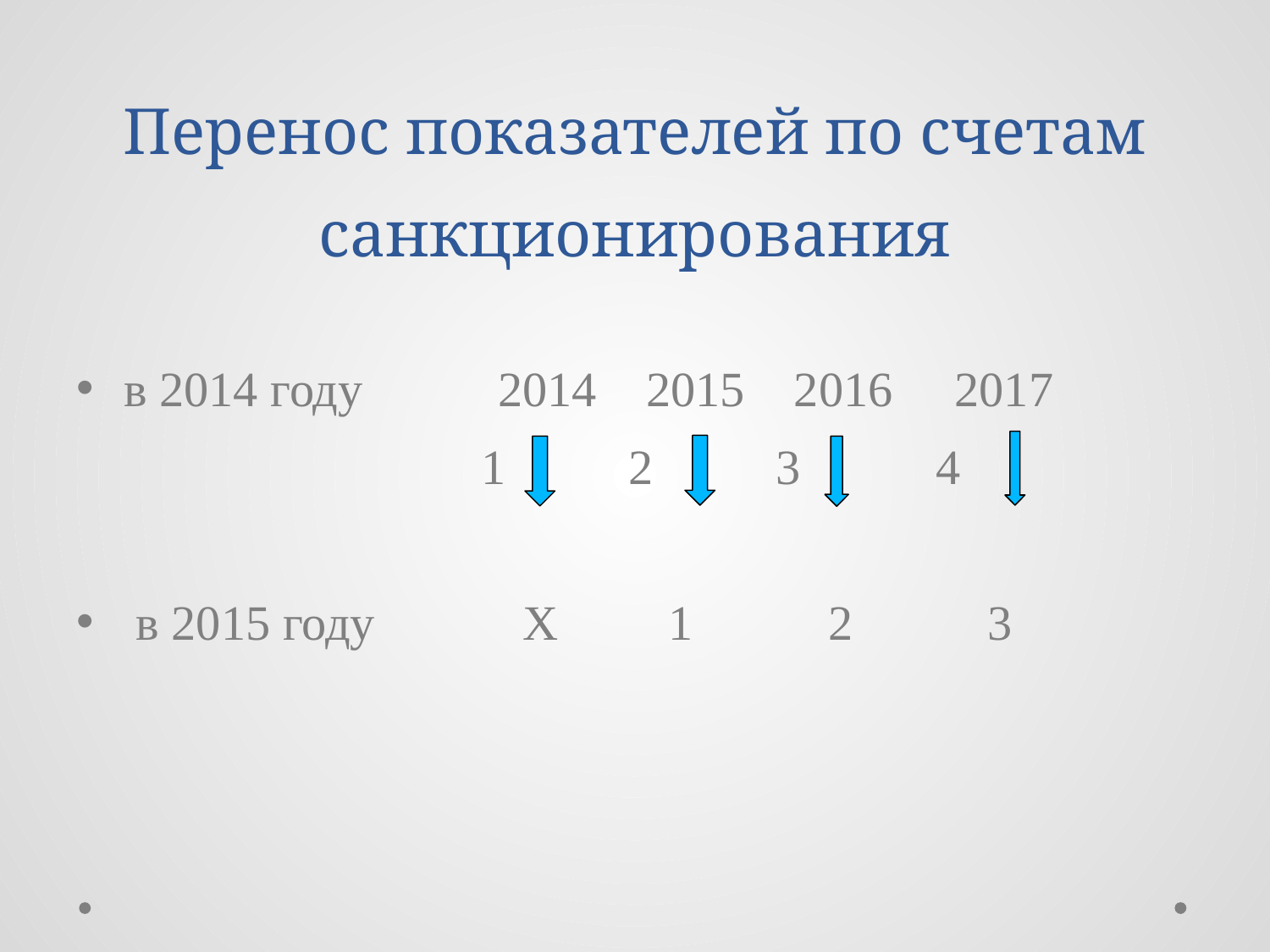

# Перенос показателей по счетам санкционирования

в 2014 году           2014    2015    2016     2017
                                 1          2          3           4

 в 2015 году            Х         1           2           3